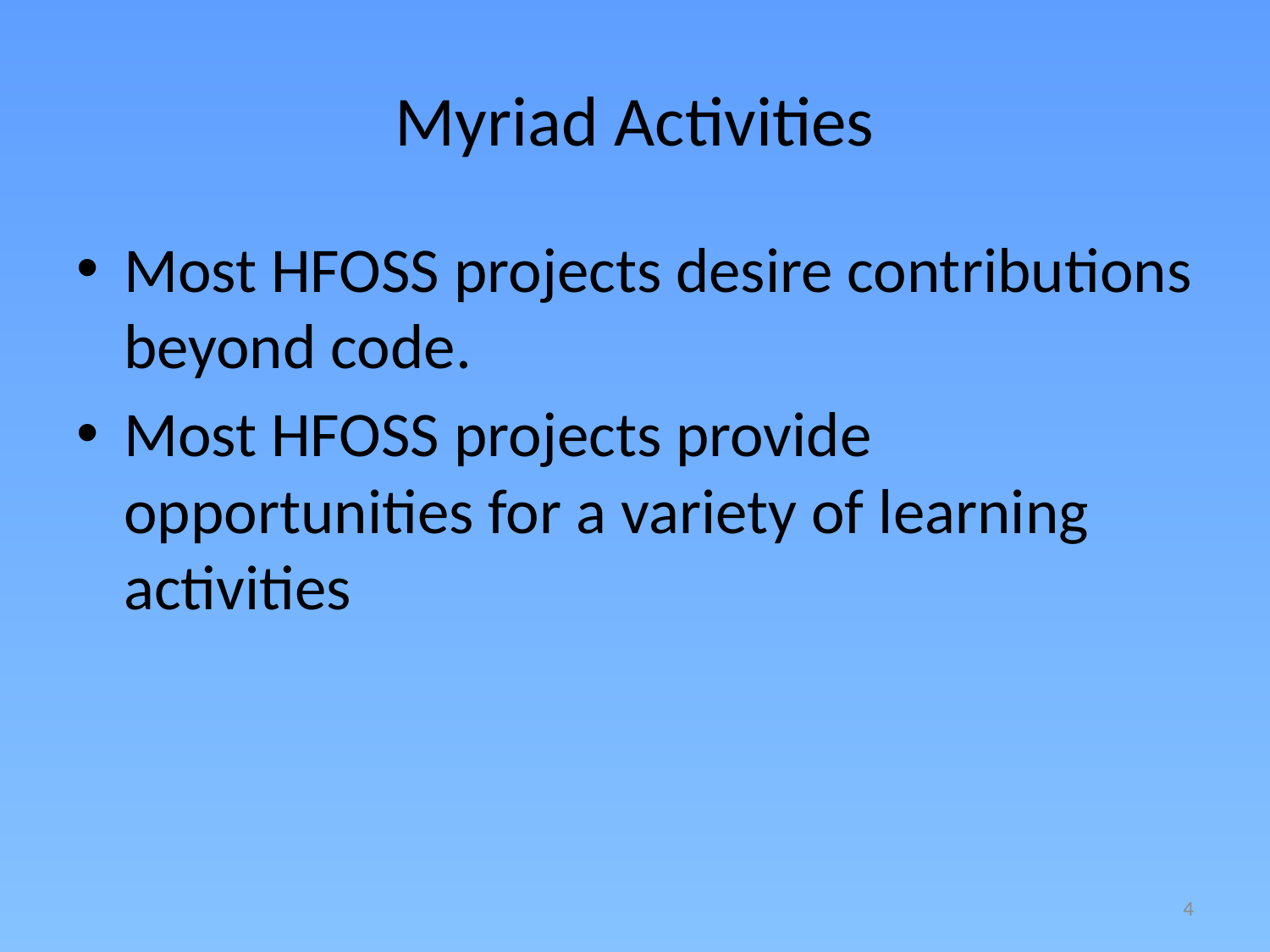

# Myriad Activities
Most HFOSS projects desire contributions beyond code.
Most HFOSS projects provide opportunities for a variety of learning activities
4